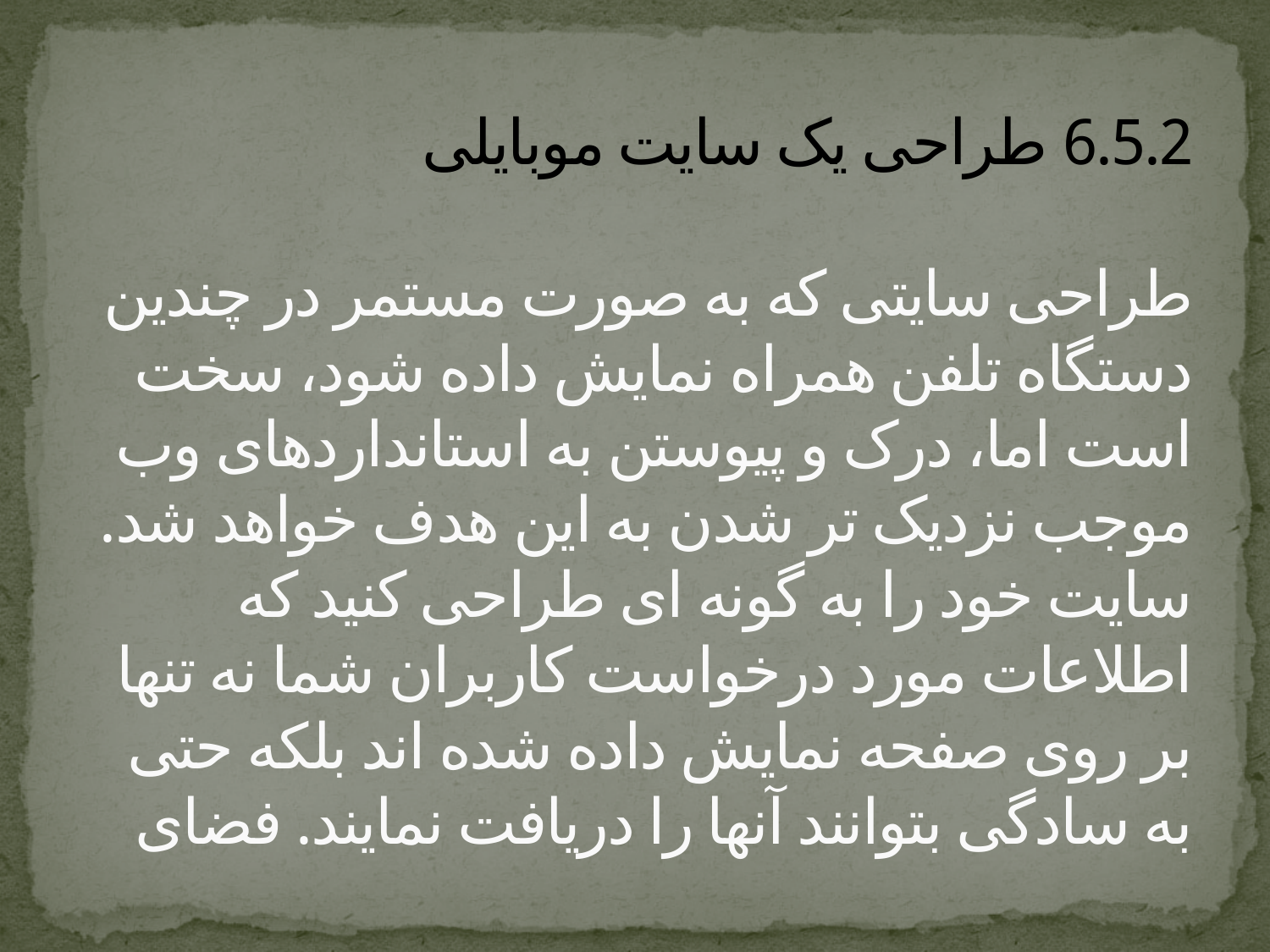

# 6.5.2 طراحی یک سایت موبایلی   طراحی سایتی که به صورت مستمر در چندین دستگاه تلفن همراه نمایش داده شود، سخت است اما، درک و پیوستن به استانداردهای وب موجب نزدیک تر شدن به این هدف خواهد شد. سایت خود را به گونه ای طراحی کنید که اطلاعات مورد درخواست کاربران شما نه تنها بر روی صفحه نمایش داده شده اند بلکه حتی به سادگی بتوانند آنها را دریافت نمایند. فضای